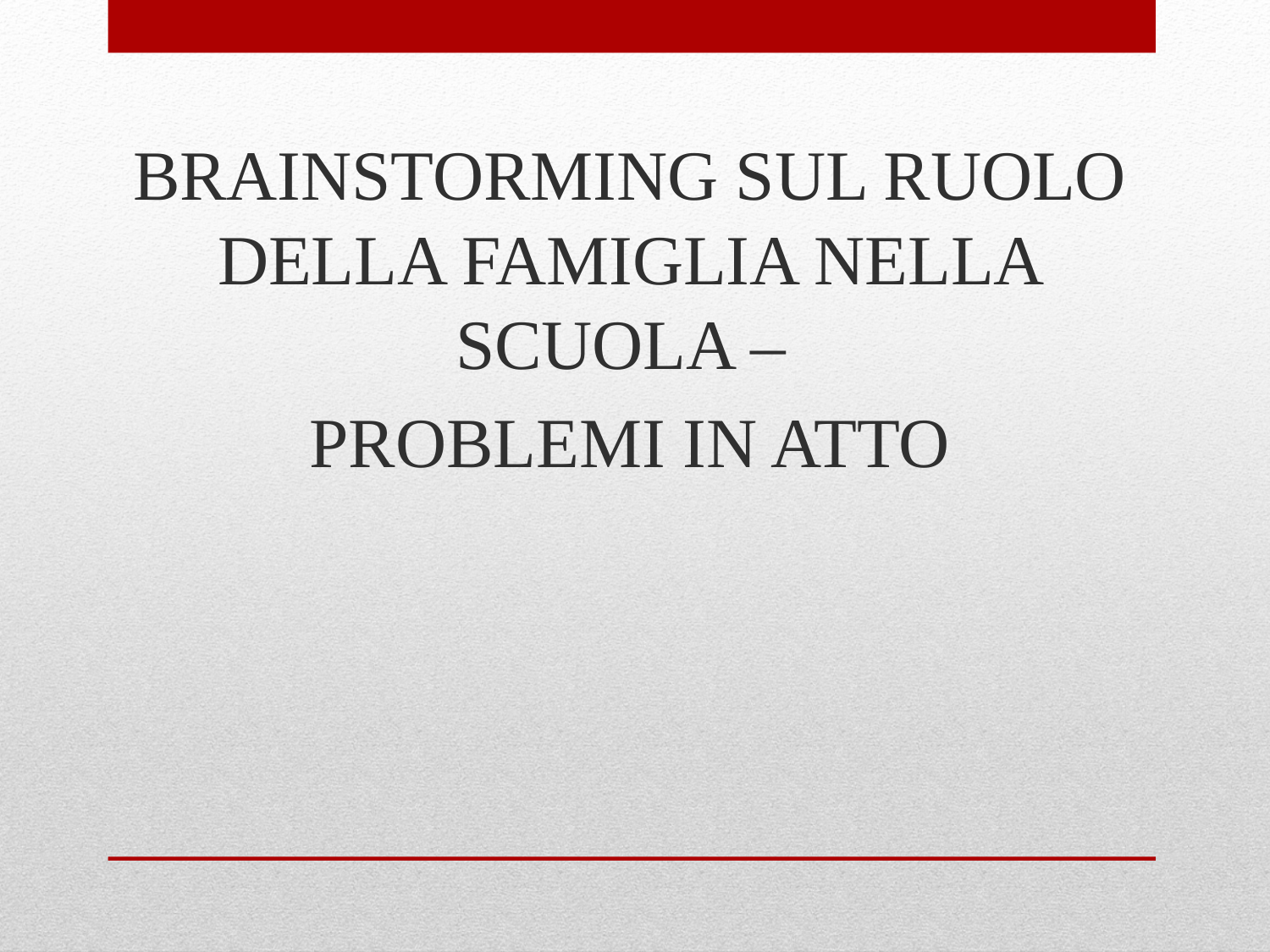

BRAINSTORMING SUL RUOLO DELLA FAMIGLIA NELLA SCUOLA –
PROBLEMI IN ATTO